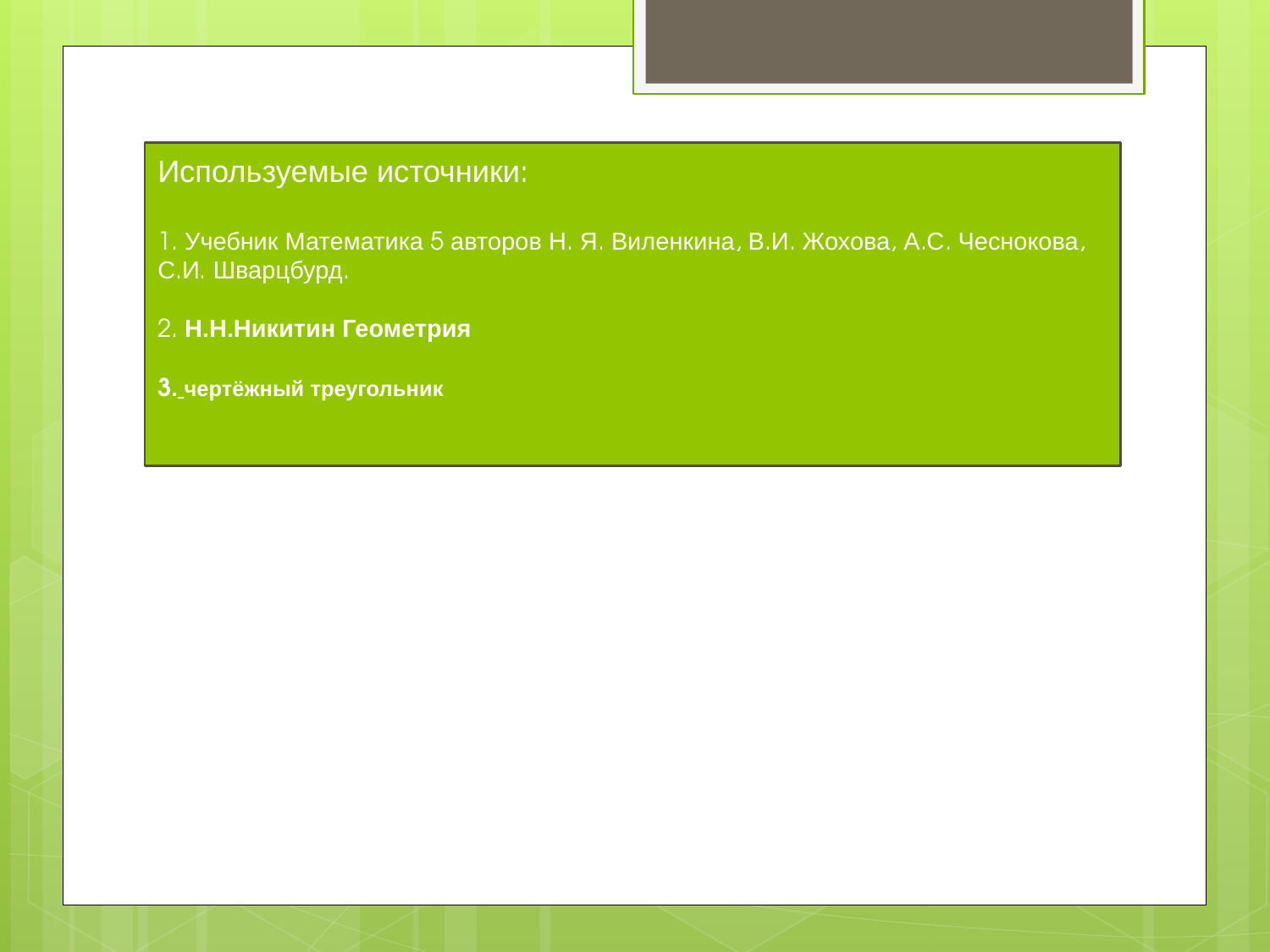

# Используемые источники: 1. Учебник Математика 5 авторов Н. Я. Виленкина, В.И. Жохова, А.С. Чеснокова, С.И. Шварцбурд. 2. Н.Н.Никитин Геометрия 3. чертёжный треугольник